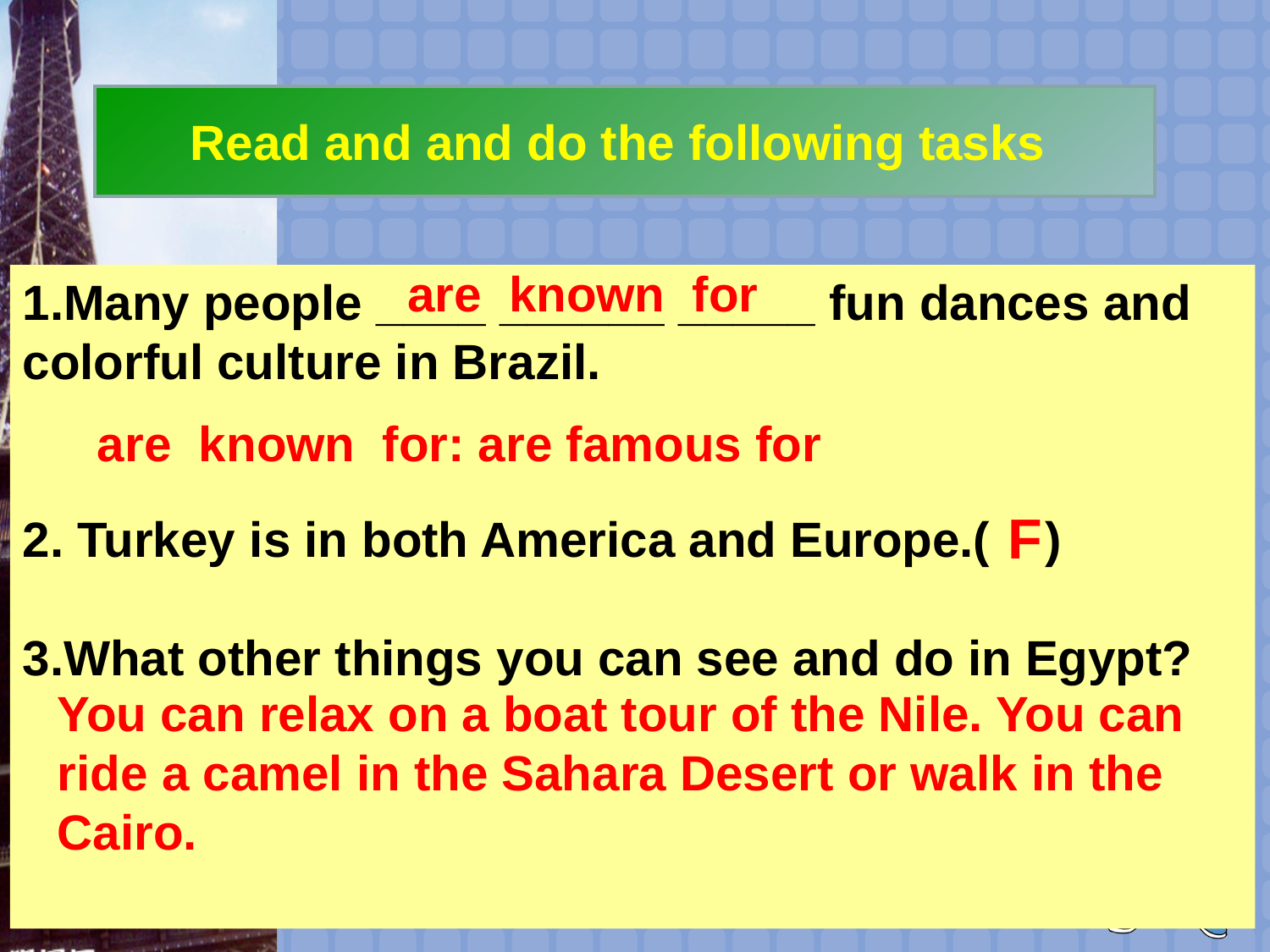

# Read and and do the following tasks
are  known  for
1.Many people ____ ______ _____ fun dances and colorful culture in Brazil.

2. Turkey is in both America and Europe.(    )

3.What other things you can see and do in Egypt?

are  known  for: are famous for
F
You can relax on a boat tour of the Nile. You can ride a camel in the Sahara Desert or walk in the Cairo.